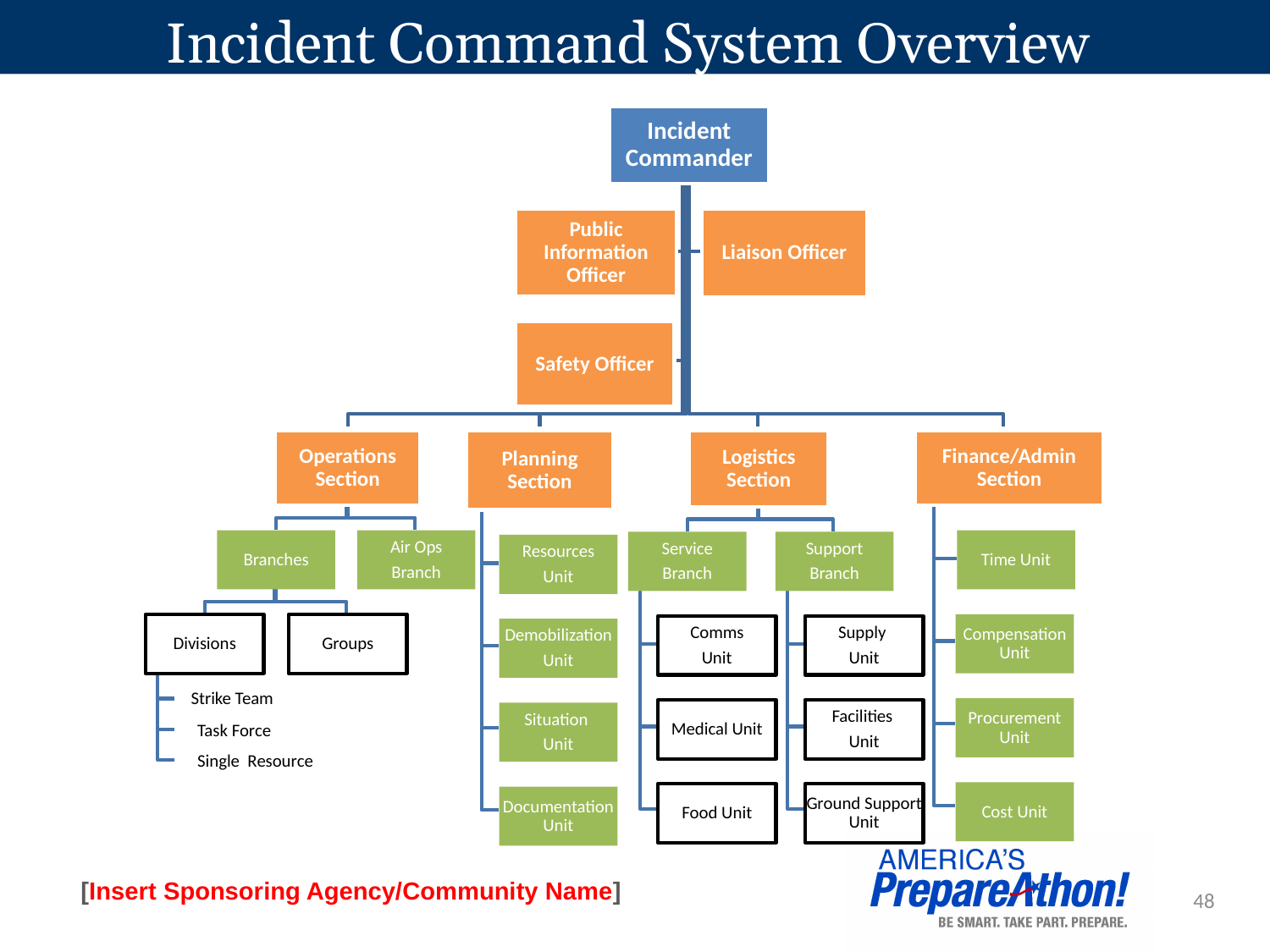

# Incident Command System Overview
Incident Commander
Operations Section
Branches
Divisions
  Strike Team
Task Force
Single  Resource
Groups
Air Ops
Branch
Planning Section
Resources
Unit
Demobilization
Unit
Situation
Unit
Documentation Unit
Logistics Section
Service
Branch
Comms
Unit
Medical Unit
Food Unit
Support
Branch
Supply
Unit
Facilities
Unit
Ground Support Unit
Finance/Admin Section
Time Unit
Compensation Unit
Procurement Unit
Cost Unit
Public Information Officer
Liaison Officer
Safety Officer
48